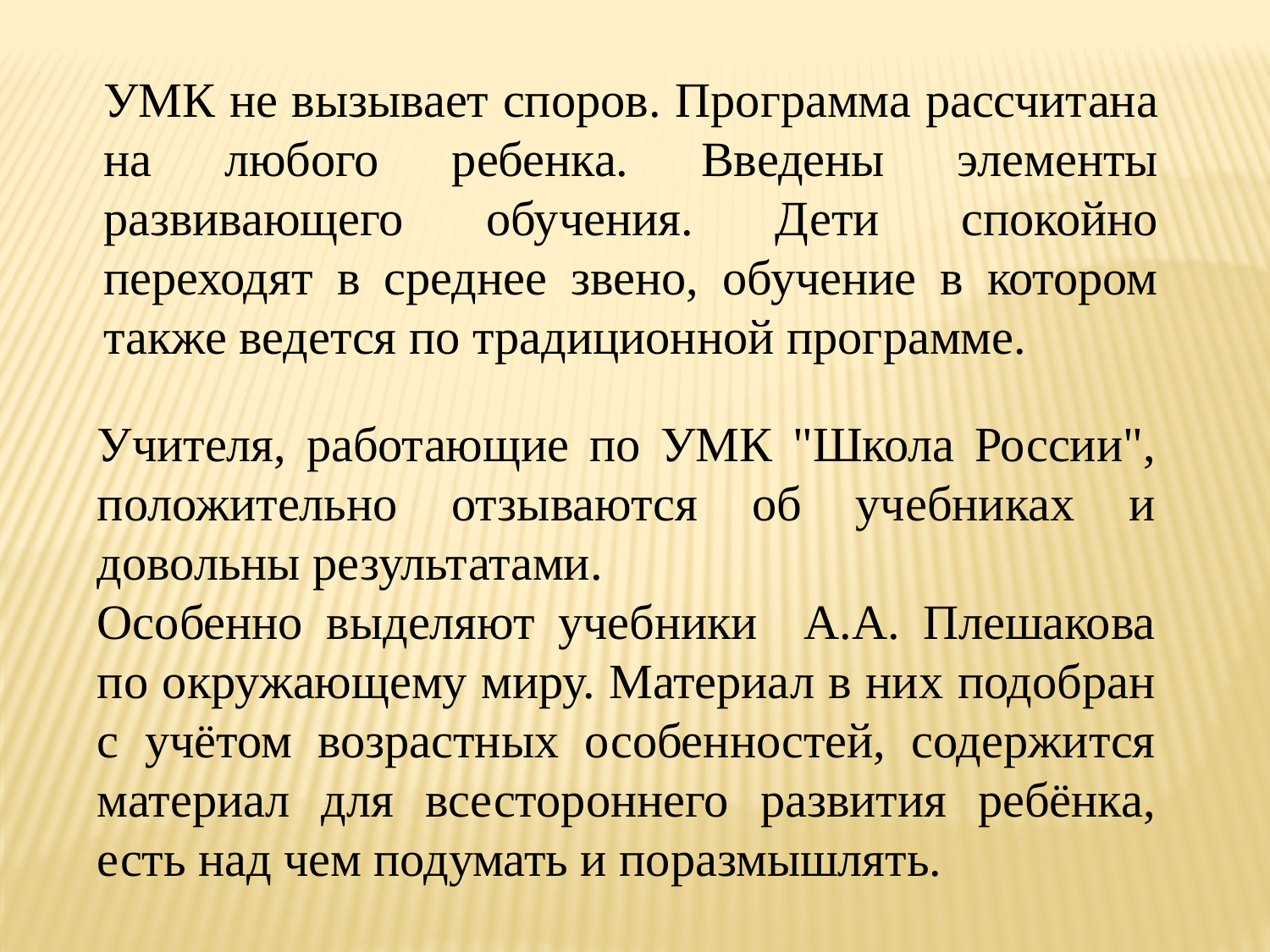

УМК не вызывает споров. Программа рассчитана на любого ребенка. Введены элементы развивающего обучения. Дети спокойно переходят в среднее звено, обучение в котором также ведется по традиционной программе.
Учителя, работающие по УМК "Школа России", положительно отзываются об учебниках и довольны результатами.
Особенно выделяют учебники  А.А. Плешакова по окружающему миру. Материал в них подобран с учётом возрастных особенностей, содержится материал для всестороннего развития ребёнка, есть над чем подумать и поразмышлять.